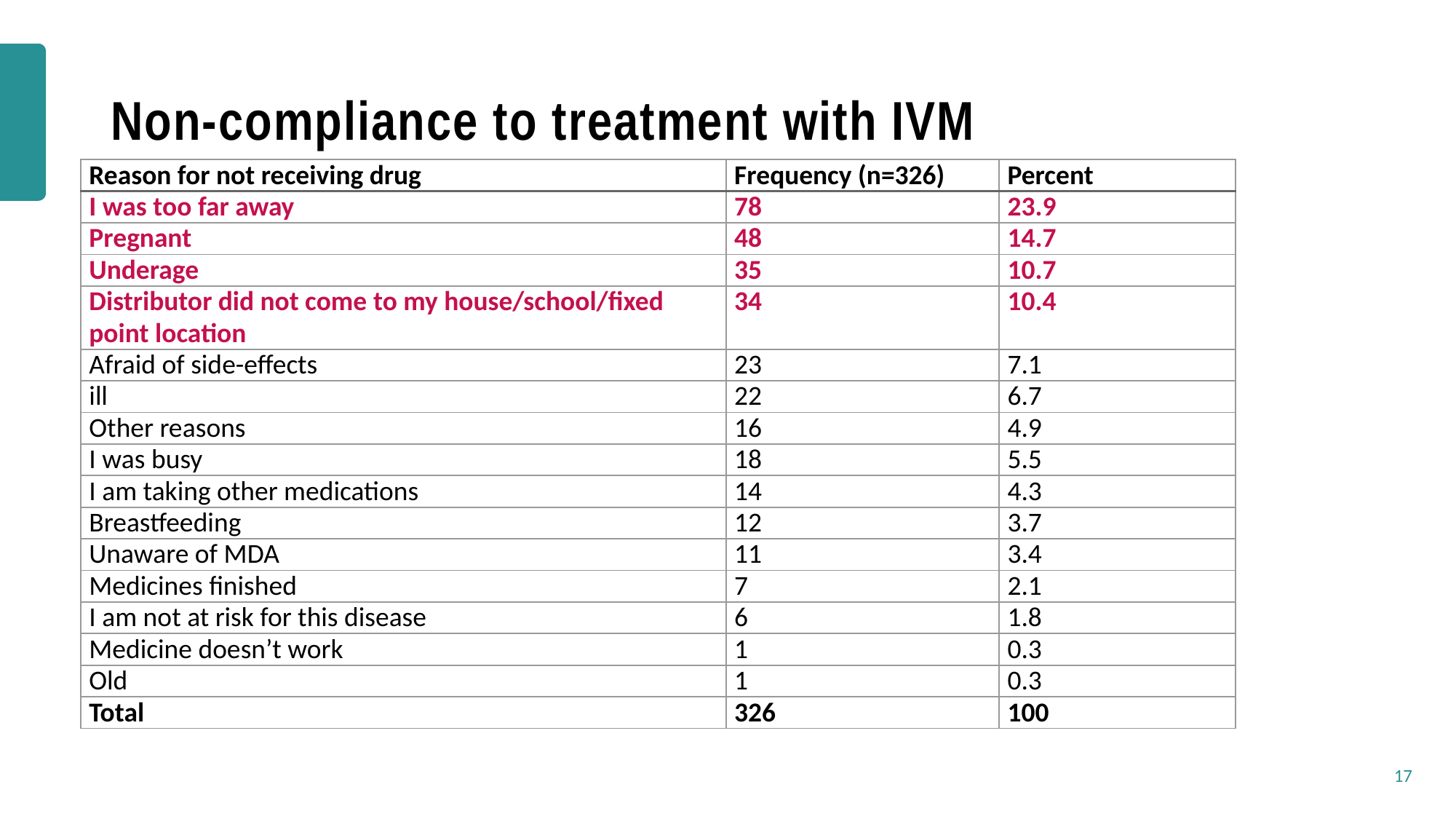

# Non-compliance to treatment with IVM
| Reason for not receiving drug | Frequency (n=326) | Percent |
| --- | --- | --- |
| I was too far away | 78 | 23.9 |
| Pregnant | 48 | 14.7 |
| Underage | 35 | 10.7 |
| Distributor did not come to my house/school/fixed point location | 34 | 10.4 |
| Afraid of side-effects | 23 | 7.1 |
| ill | 22 | 6.7 |
| Other reasons | 16 | 4.9 |
| I was busy | 18 | 5.5 |
| I am taking other medications | 14 | 4.3 |
| Breastfeeding | 12 | 3.7 |
| Unaware of MDA | 11 | 3.4 |
| Medicines finished | 7 | 2.1 |
| I am not at risk for this disease | 6 | 1.8 |
| Medicine doesn’t work | 1 | 0.3 |
| Old | 1 | 0.3 |
| Total | 326 | 100 |
17